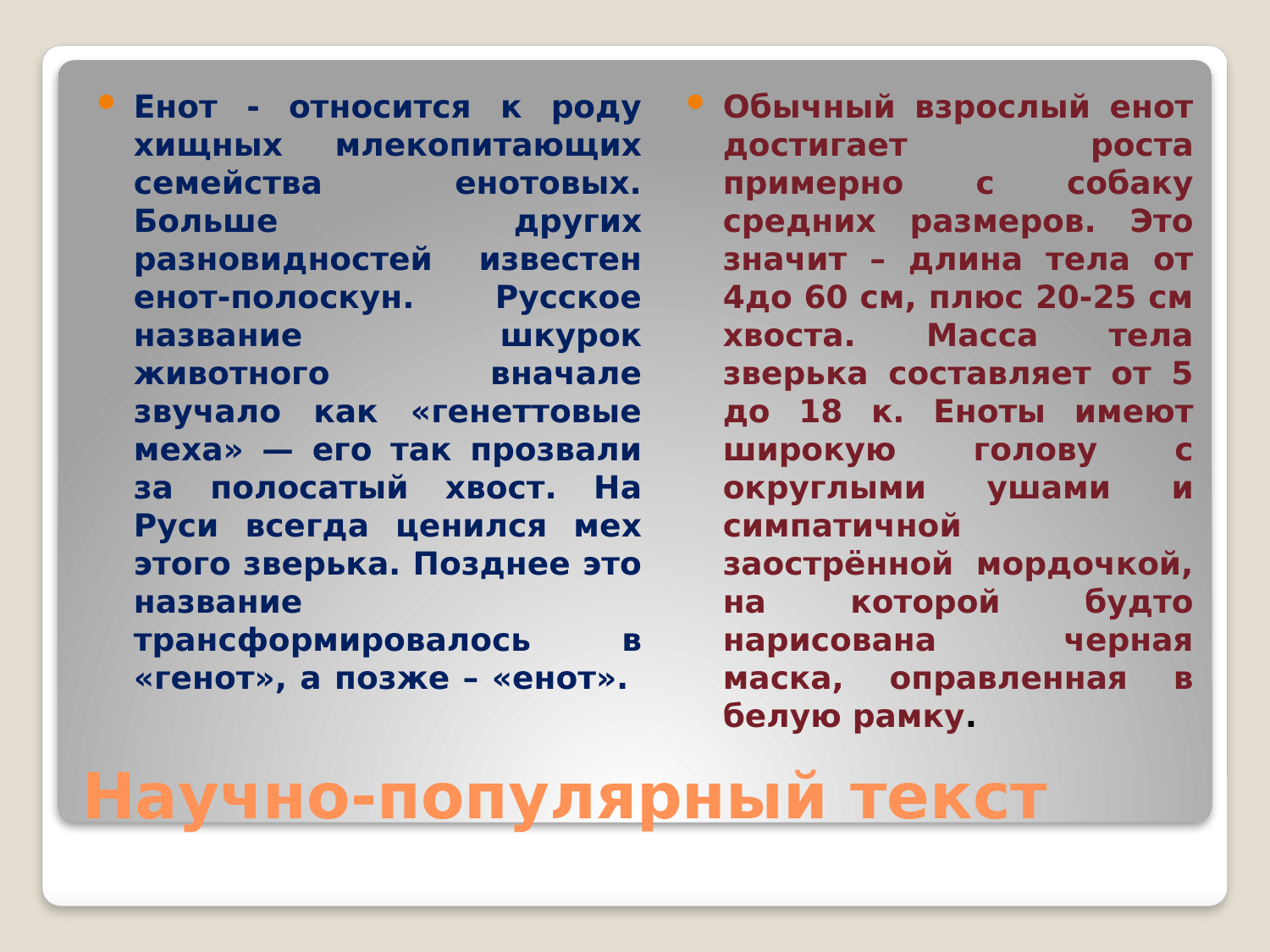

Енот - относится к роду хищных млекопитающих семейства енотовых. Больше других разновидностей известен енот-полоскун. Русское название шкурок животного вначале звучало как «генеттовые меха» — его так прозвали за полосатый хвост. На Руси всегда ценился мех этого зверька. Позднее это название трансформировалось в «генот», а позже – «енот».
Обычный взрослый енот достигает роста примерно с собаку средних размеров. Это значит – длина тела от 4до 60 см, плюс 20-25 см хвоста. Масса тела зверька составляет от 5 до 18 к. Еноты имеют широкую голову с округлыми ушами и симпатичной заострённой мордочкой, на которой будто нарисована черная маска, оправленная в белую рамку.
# Научно-популярный текст